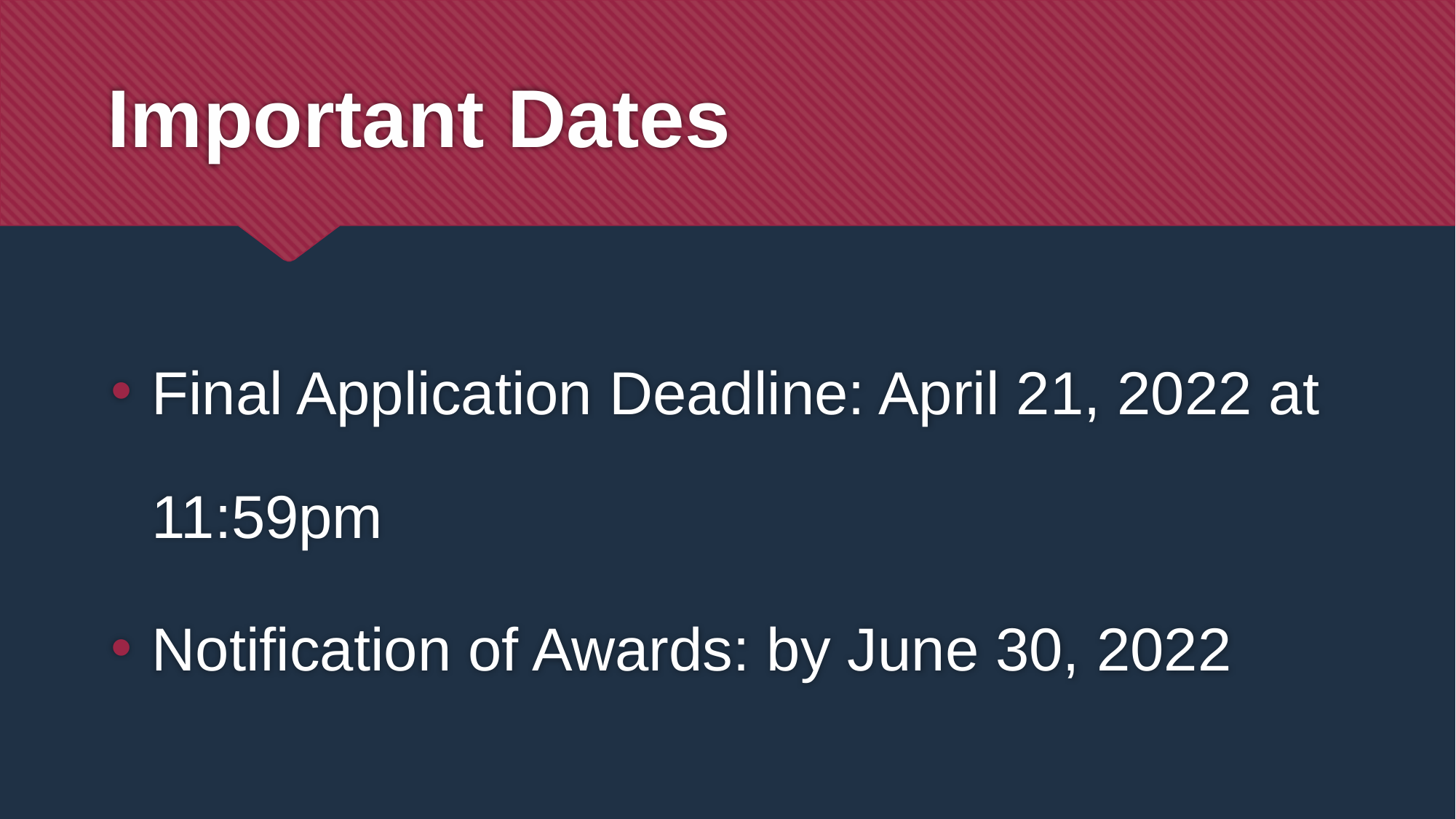

# Important Dates
Final Application Deadline: April 21, 2022 at 11:59pm
Notification of Awards: by June 30, 2022